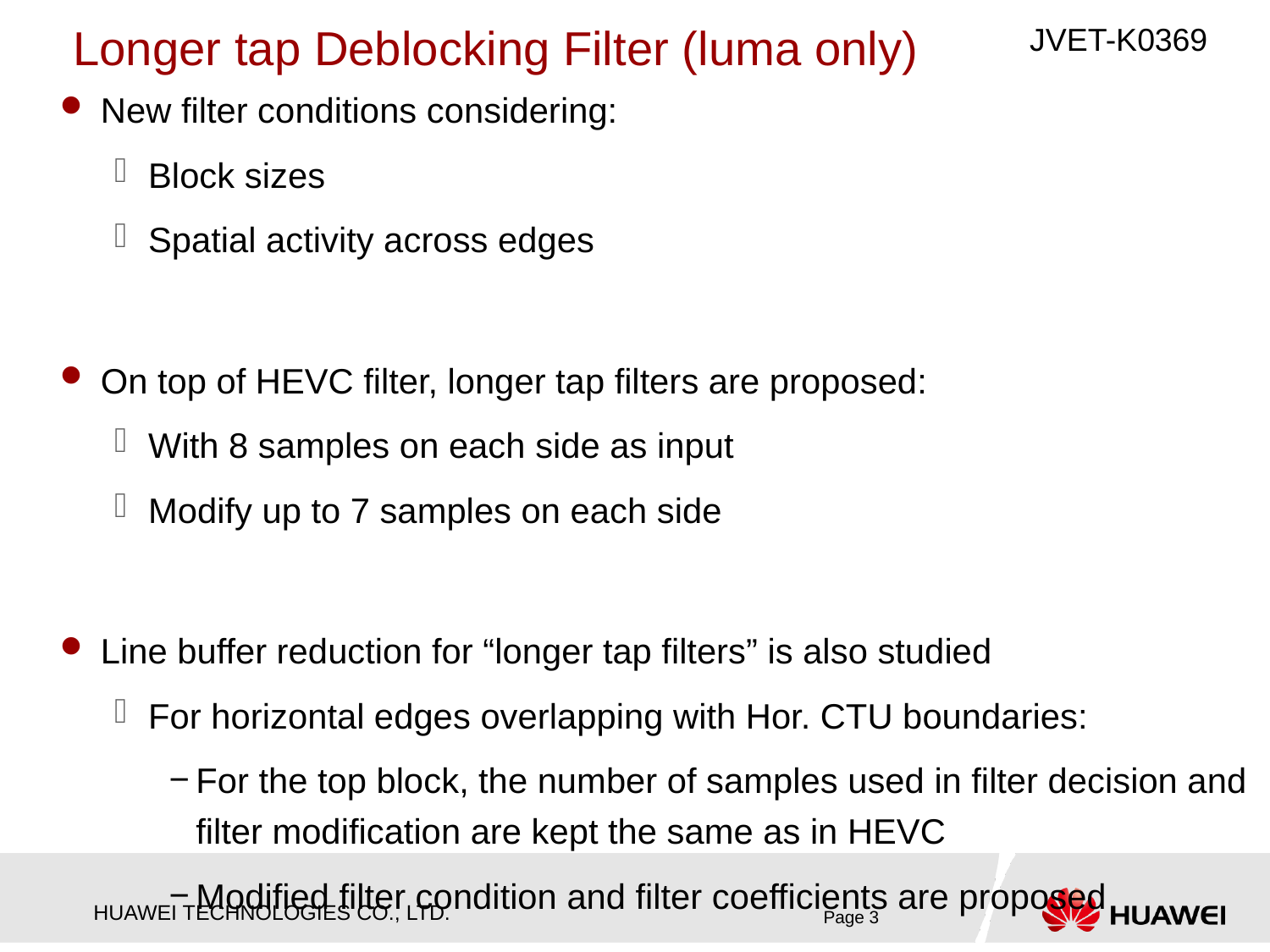

# Longer tap Deblocking Filter (luma only)
New filter conditions considering:
Block sizes
Spatial activity across edges

On top of HEVC filter, longer tap filters are proposed:
With 8 samples on each side as input
Modify up to 7 samples on each side

Line buffer reduction for “longer tap filters” is also studied
For horizontal edges overlapping with Hor. CTU boundaries:
For the top block, the number of samples used in filter decision and filter modification are kept the same as in HEVC
Modified filter condition and filter coefficients are proposed

Page 3